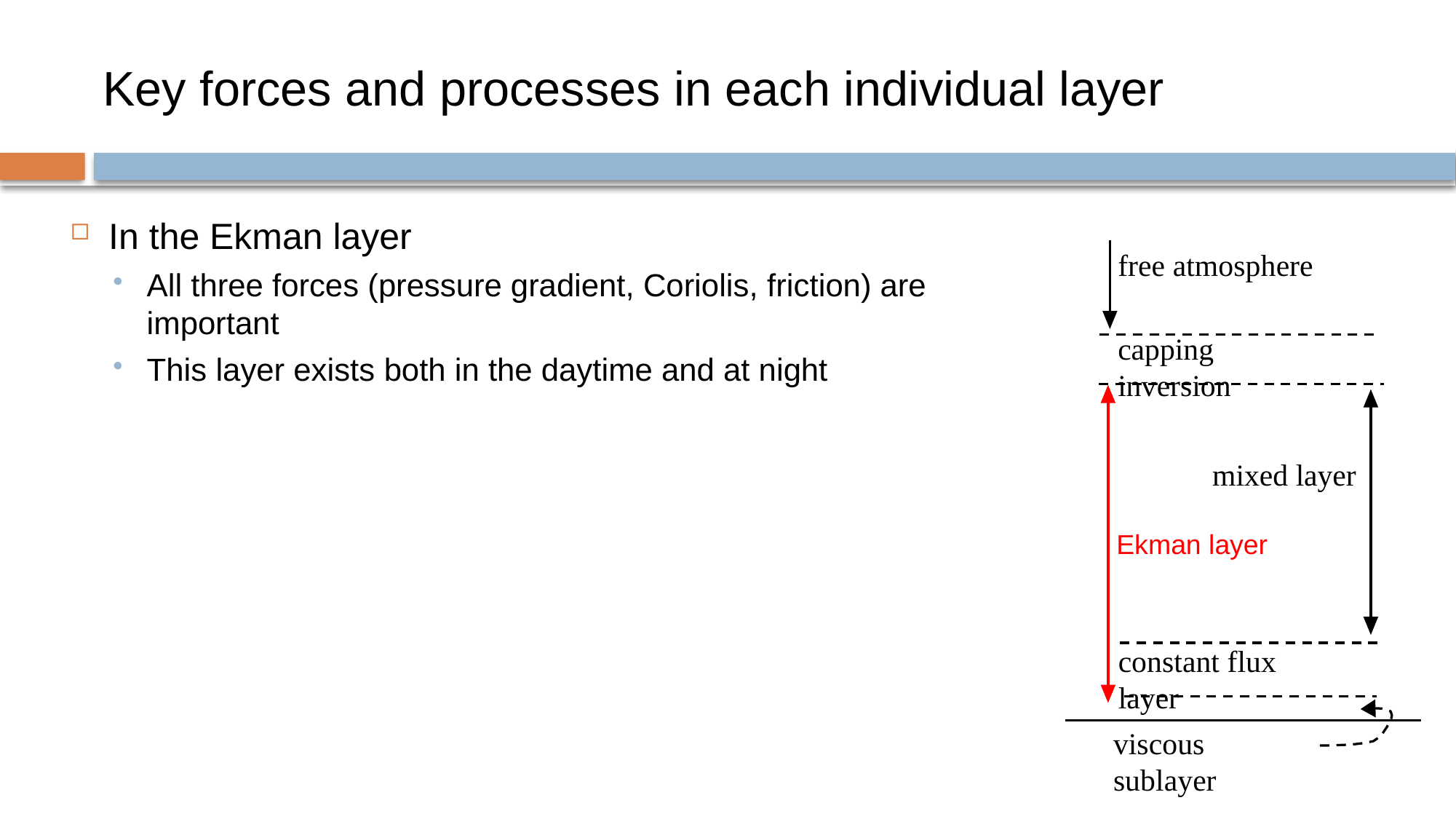

# Key forces and processes in each individual layer
In the Ekman layer
All three forces (pressure gradient, Coriolis, friction) are important
This layer exists both in the daytime and at night

capping inversion

mixed layer

constant flux layer

viscous sublayer
free atmosphere

Ekman layer